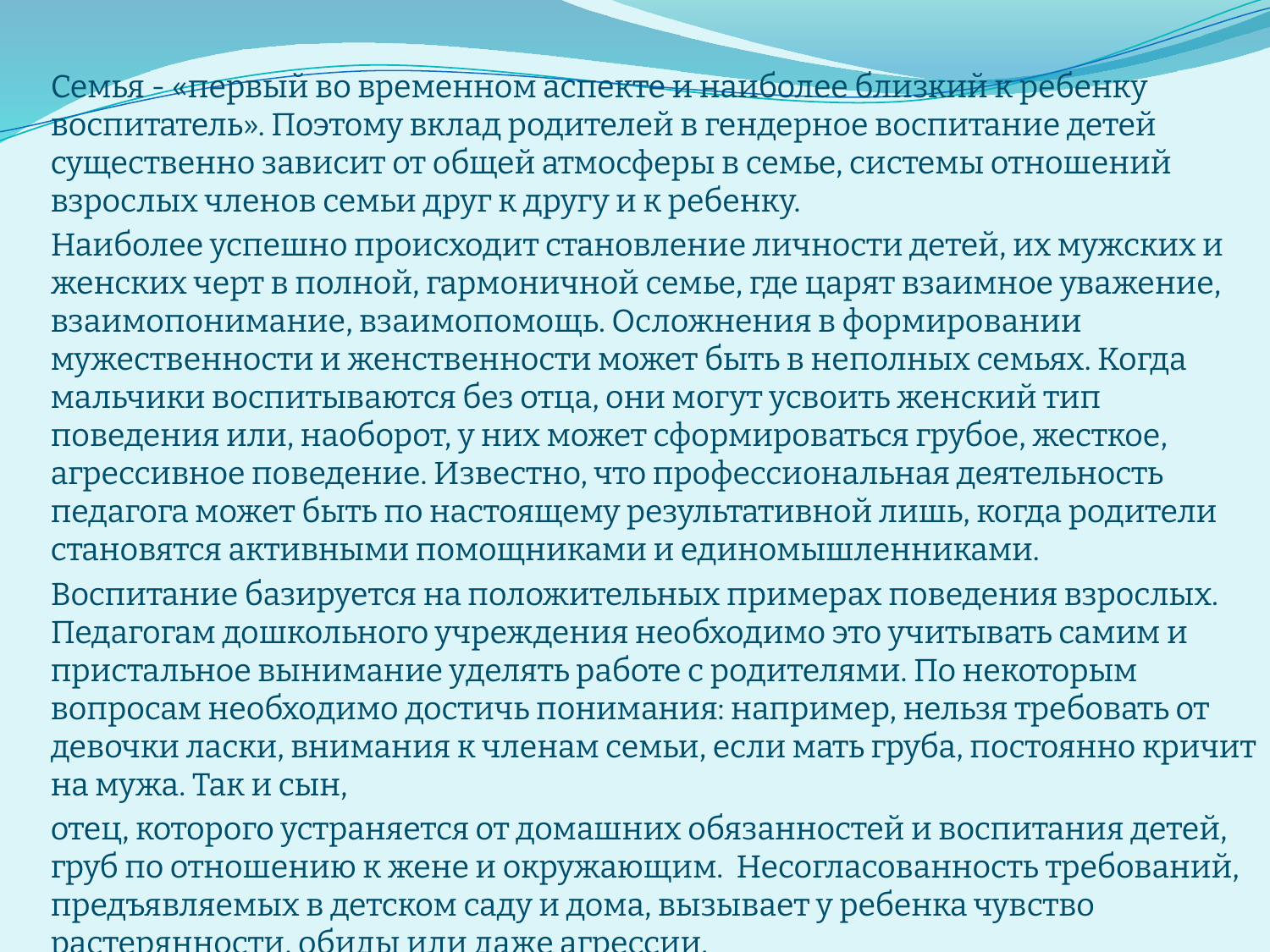

Семья - «первый во временном аспекте и наиболее близкий к ребенку воспитатель». Поэтому вклад родителей в гендерное воспитание детей существенно зависит от общей атмосферы в семье, системы отношений взрослых членов семьи друг к другу и к ребенку.
      Наиболее успешно происходит становление личности детей, их мужских и женских черт в полной, гармоничной семье, где царят взаимное уважение, взаимопонимание, взаимопомощь. Осложнения в формировании мужественности и женственности может быть в неполных семьях. Когда мальчики воспитываются без отца, они могут усвоить женский тип поведения или, наоборот, у них может сформироваться грубое, жесткое, агрессивное поведение. Известно, что профессиональная деятельность педагога может быть по настоящему результативной лишь, когда родители становятся активными помощниками и единомышленниками.
      Воспитание базируется на положительных примерах поведения взрослых. Педагогам дошкольного учреждения необходимо это учитывать самим и пристальное вынимание уделять работе с родителями. По некоторым вопросам необходимо достичь понимания: например, нельзя требовать от девочки ласки, внимания к членам семьи, если мать груба, постоянно кричит на мужа. Так и сын,
      отец, которого устраняется от домашних обязанностей и воспитания детей, груб по отношению к жене и окружающим.  Несогласованность требований, предъявляемых в детском саду и дома, вызывает у ребенка чувство растерянности, обиды или даже агрессии.